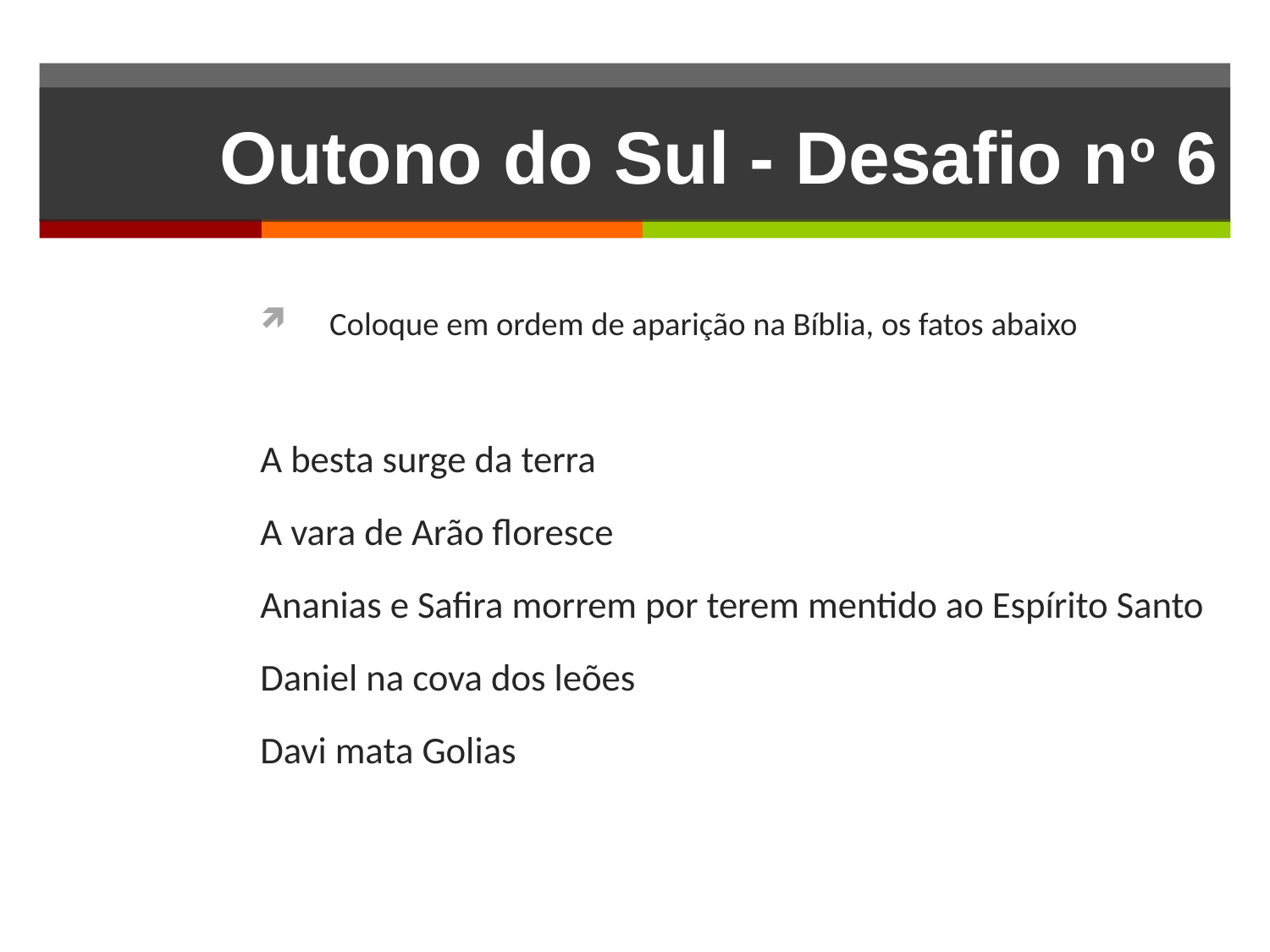

# Outono do Sul - Desafio no 6
Coloque em ordem de aparição na Bíblia, os fatos abaixo

A besta surge da terra
A vara de Arão floresce
Ananias e Safira morrem por terem mentido ao Espírito Santo
Daniel na cova dos leões
Davi mata Golias